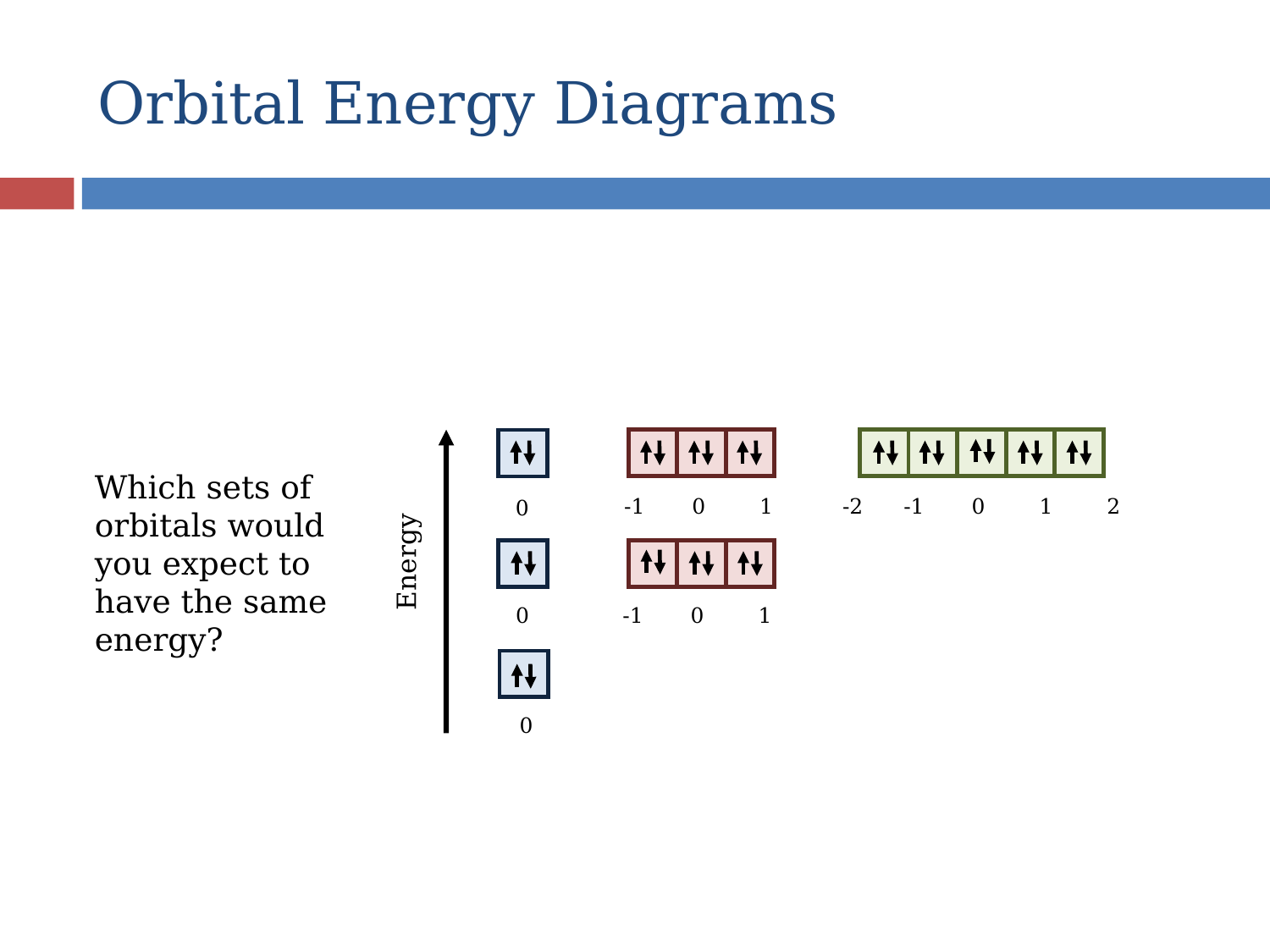

# Orbital Energy Diagrams

-2      -1       0        1        2
0

0
-1       0        1

0
-1       0        1
Energy
Which sets of orbitals would you expect to have the same energy?